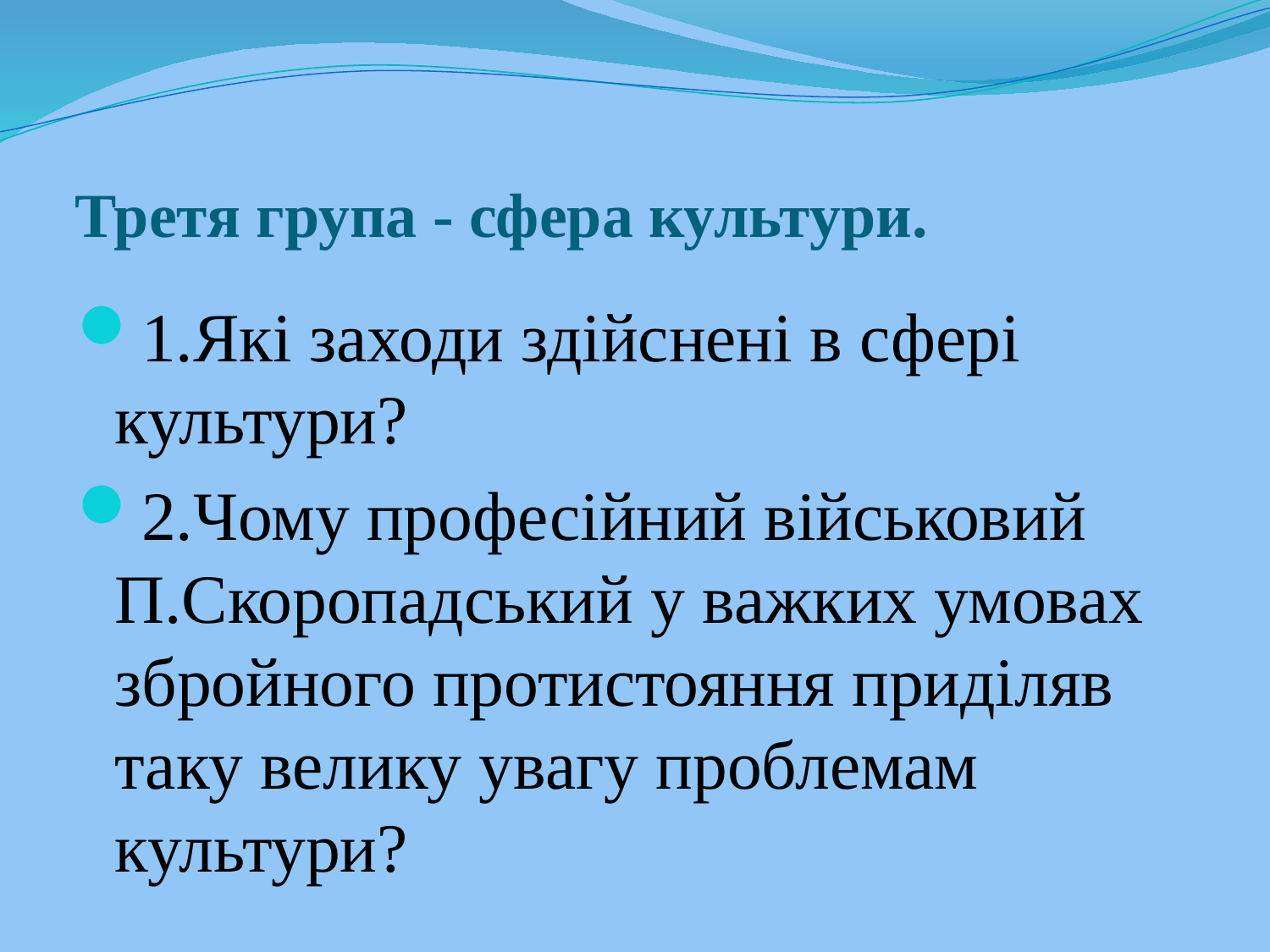

# Третя група - сфера культури.
1.Які заходи здійснені в сфері культури?
2.Чому професійний військовий П.Скоропадський у важких умовах збройного протистояння приділяв таку велику увагу проблемам культури?